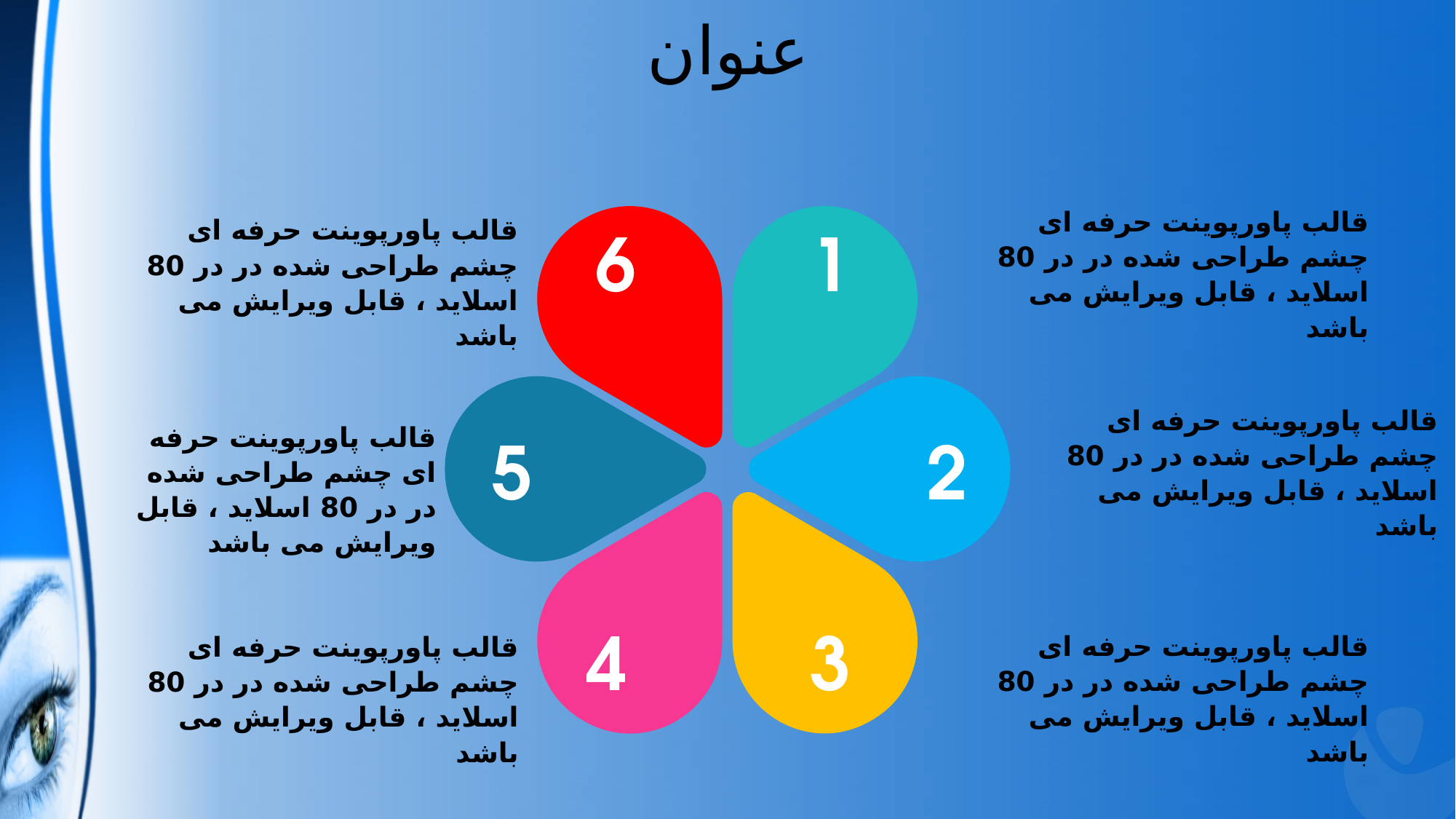

عنوان

6
1
قالب پاورپوينت حرفه ای چشم طراحی شده در در 80 اسلاید ، قابل ویرایش می باشد
قالب پاورپوينت حرفه ای چشم طراحی شده در در 80 اسلاید ، قابل ویرایش می باشد
5
2
قالب پاورپوينت حرفه ای چشم طراحی شده در در 80 اسلاید ، قابل ویرایش می باشد
قالب پاورپوينت حرفه ای چشم طراحی شده در در 80 اسلاید ، قابل ویرایش می باشد
4
3
قالب پاورپوينت حرفه ای چشم طراحی شده در در 80 اسلاید ، قابل ویرایش می باشد
قالب پاورپوينت حرفه ای چشم طراحی شده در در 80 اسلاید ، قابل ویرایش می باشد